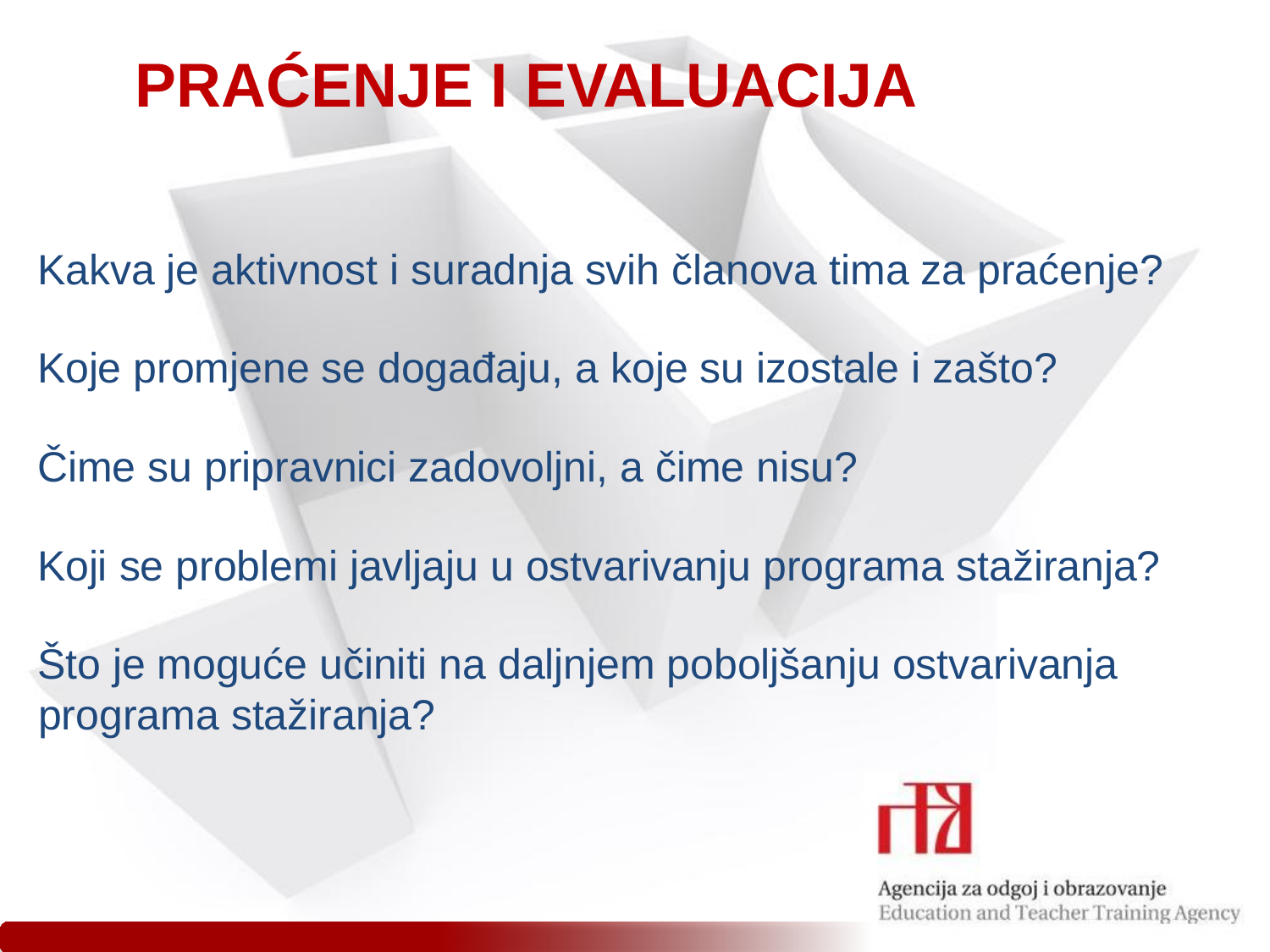

# PRAĆENJE I EVALUACIJA
Kakva je aktivnost i suradnja svih članova tima za praćenje?

Koje promjene se događaju, a koje su izostale i zašto?

Čime su pripravnici zadovoljni, a čime nisu?

Koji se problemi javljaju u ostvarivanju programa stažiranja?

Što je moguće učiniti na daljnjem poboljšanju ostvarivanja programa stažiranja?